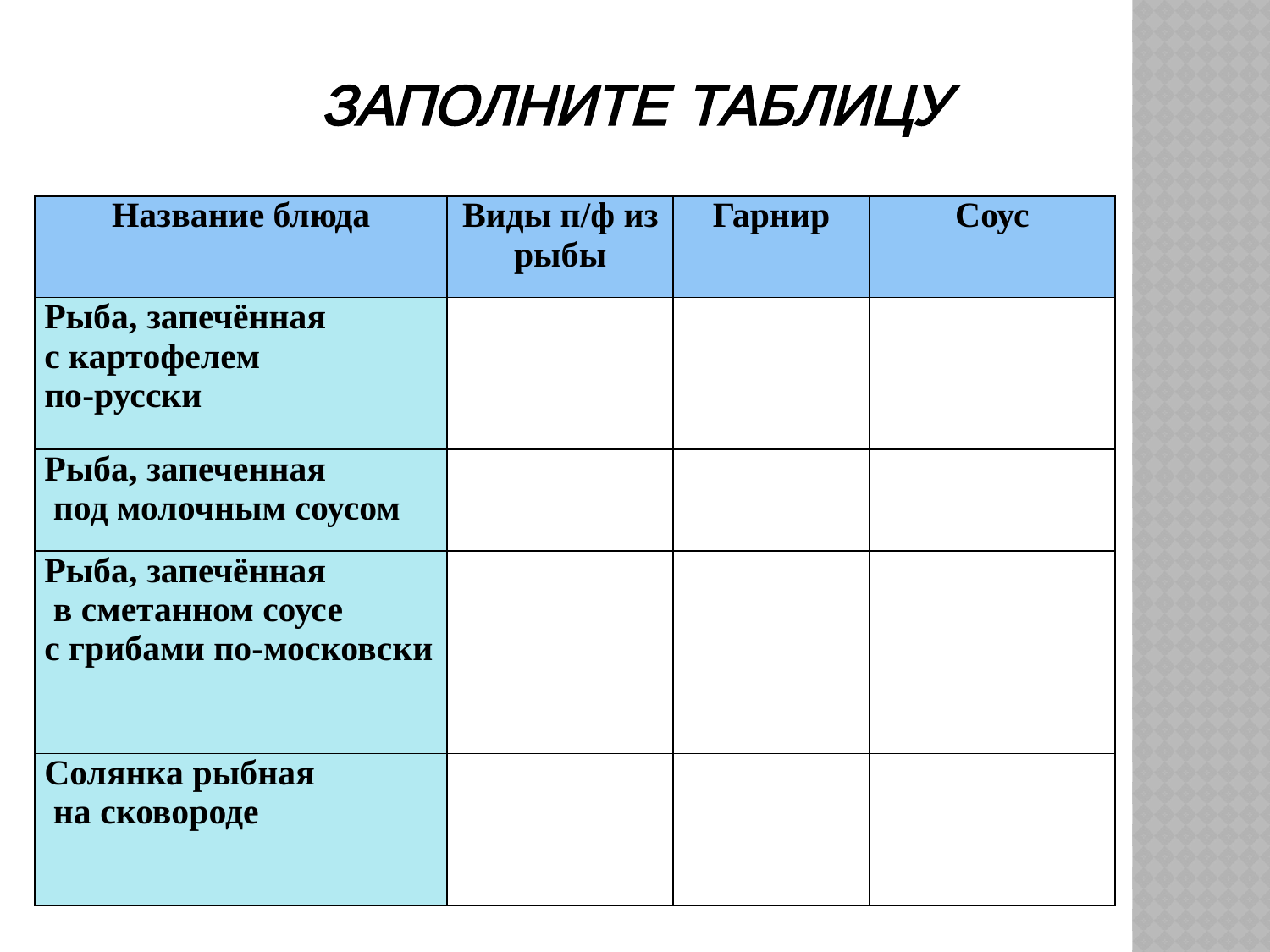

# Заполните таблицу
| Название блюда | Виды п/ф из рыбы | Гарнир | Соус |
| --- | --- | --- | --- |
| Рыба, запечённая с картофелем по-русски |  |  |  |
| Рыба, запеченная под молочным соусом |  |  |  |
| Рыба, запечённая в сметанном соусе с грибами по-московски |  |  |  |
| Солянка рыбная на сковороде |  |  |  |